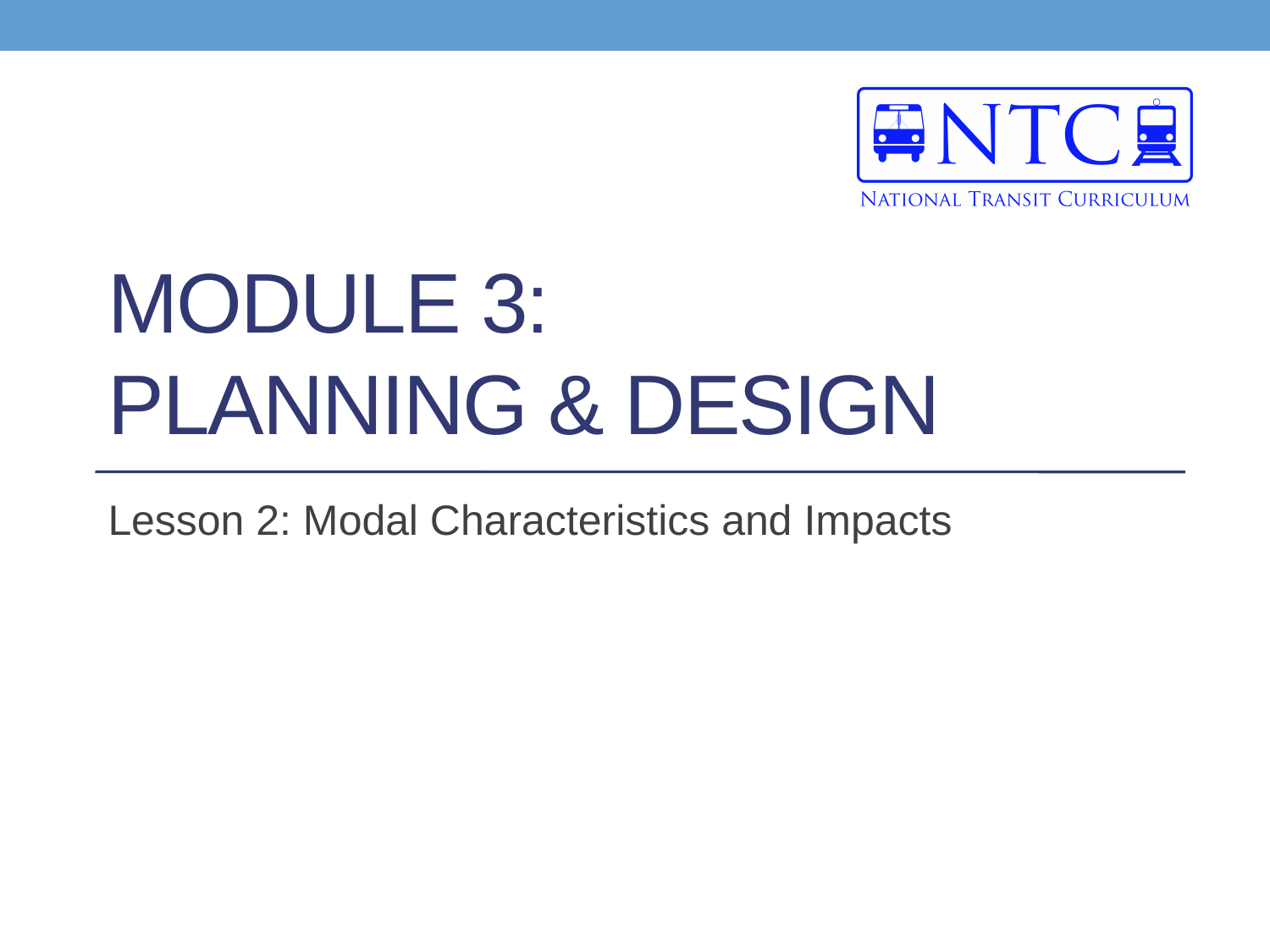

# Module 3: Planning & Design
Lesson 2: Modal Characteristics and Impacts